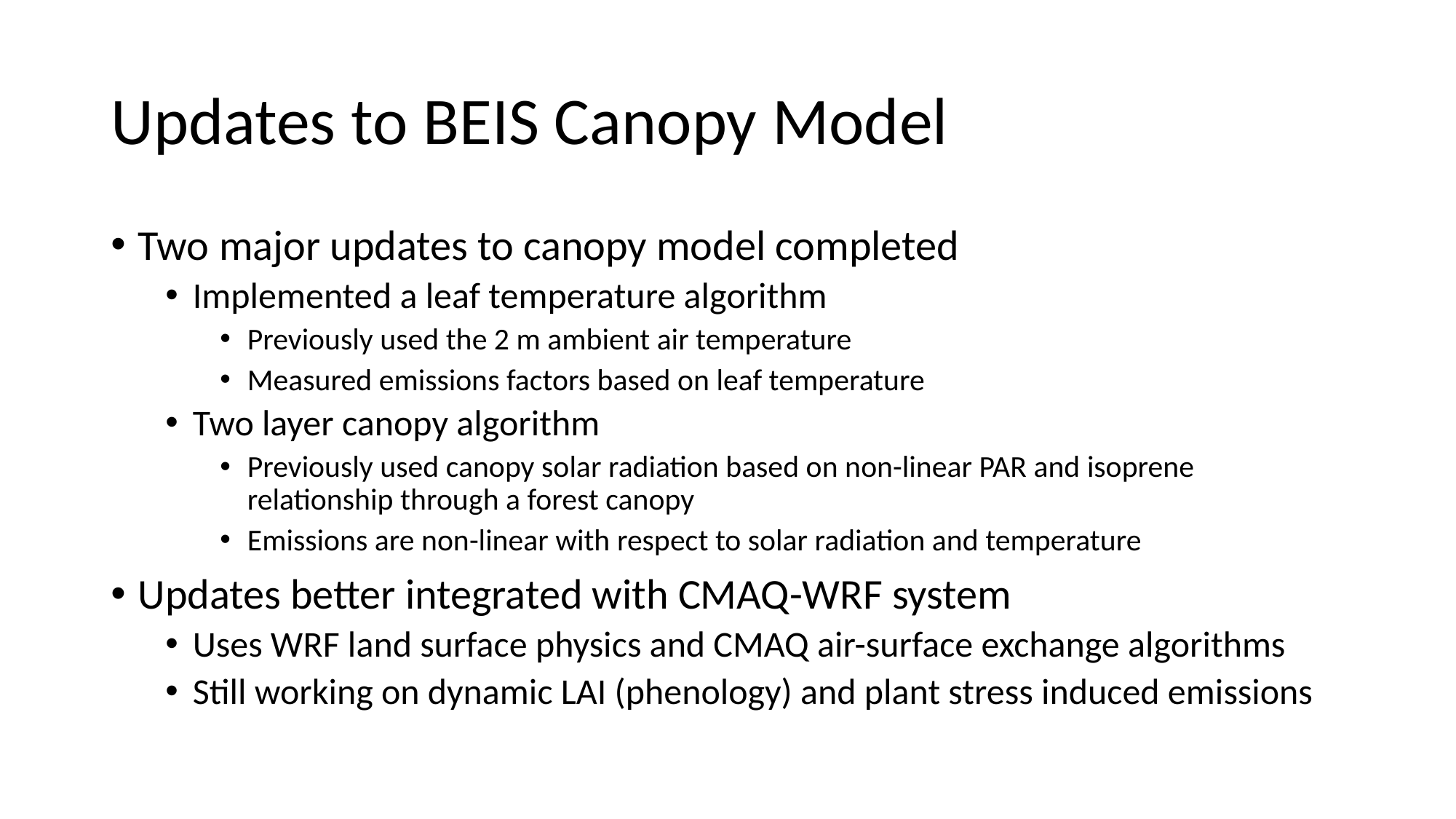

# Updates to BEIS Canopy Model
Two major updates to canopy model completed
Implemented a leaf temperature algorithm
Previously used the 2 m ambient air temperature
Measured emissions factors based on leaf temperature
Two layer canopy algorithm
Previously used canopy solar radiation based on non-linear PAR and isoprene relationship through a forest canopy
Emissions are non-linear with respect to solar radiation and temperature
Updates better integrated with CMAQ-WRF system
Uses WRF land surface physics and CMAQ air-surface exchange algorithms
Still working on dynamic LAI (phenology) and plant stress induced emissions